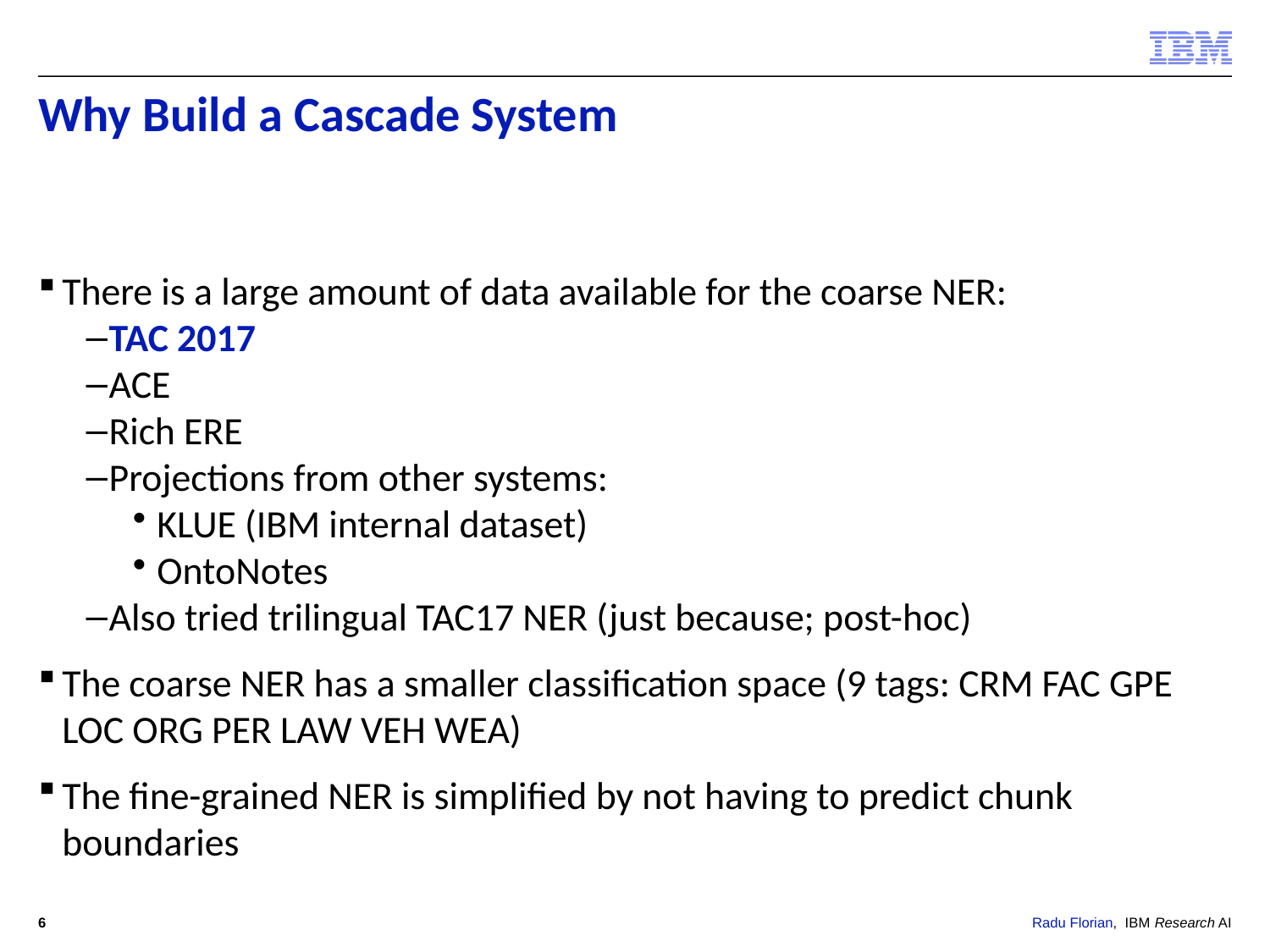

# Why Build a Cascade System
There is a large amount of data available for the coarse NER:
TAC 2017
ACE
Rich ERE
Projections from other systems:
KLUE (IBM internal dataset)
OntoNotes
Also tried trilingual TAC17 NER (just because; post-hoc)
The coarse NER has a smaller classification space (9 tags: CRM FAC GPE LOC ORG PER LAW VEH WEA)
The fine-grained NER is simplified by not having to predict chunk boundaries
6